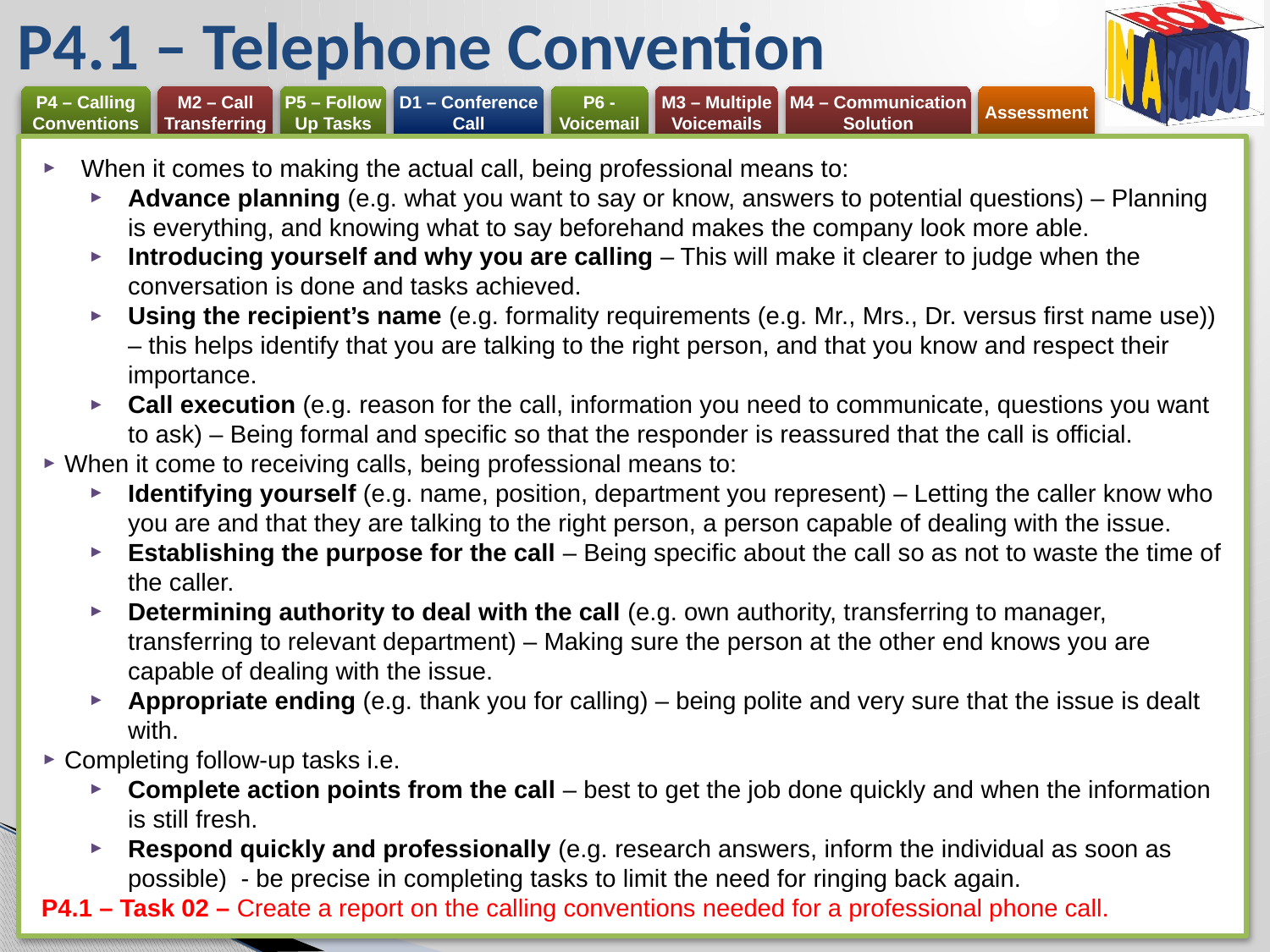

# P4.1 – Telephone Convention
When it comes to making the actual call, being professional means to:
Advance planning (e.g. what you want to say or know, answers to potential questions) – Planning is everything, and knowing what to say beforehand makes the company look more able.
Introducing yourself and why you are calling – This will make it clearer to judge when the conversation is done and tasks achieved.
Using the recipient’s name (e.g. formality requirements (e.g. Mr., Mrs., Dr. versus first name use)) – this helps identify that you are talking to the right person, and that you know and respect their importance.
Call execution (e.g. reason for the call, information you need to communicate, questions you want to ask) – Being formal and specific so that the responder is reassured that the call is official.
When it come to receiving calls, being professional means to:
Identifying yourself (e.g. name, position, department you represent) – Letting the caller know who you are and that they are talking to the right person, a person capable of dealing with the issue.
Establishing the purpose for the call – Being specific about the call so as not to waste the time of the caller.
Determining authority to deal with the call (e.g. own authority, transferring to manager, transferring to relevant department) – Making sure the person at the other end knows you are capable of dealing with the issue.
Appropriate ending (e.g. thank you for calling) – being polite and very sure that the issue is dealt with.
Completing follow-up tasks i.e.
Complete action points from the call – best to get the job done quickly and when the information is still fresh.
Respond quickly and professionally (e.g. research answers, inform the individual as soon as possible)  - be precise in completing tasks to limit the need for ringing back again.
P4.1 – Task 02 – Create a report on the calling conventions needed for a professional phone call.